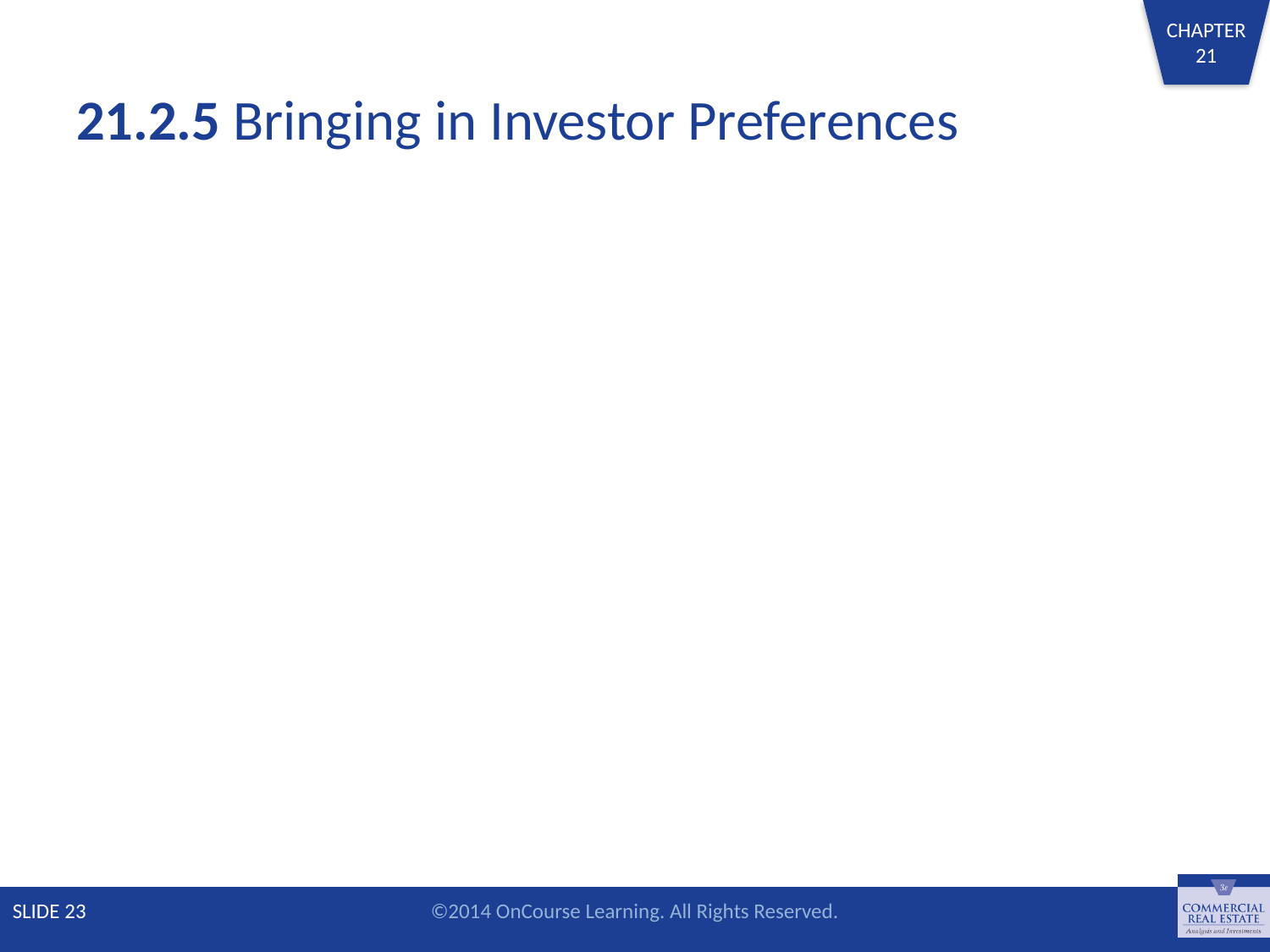

# 21.2.5 Bringing in Investor Preferences

SLIDE 23